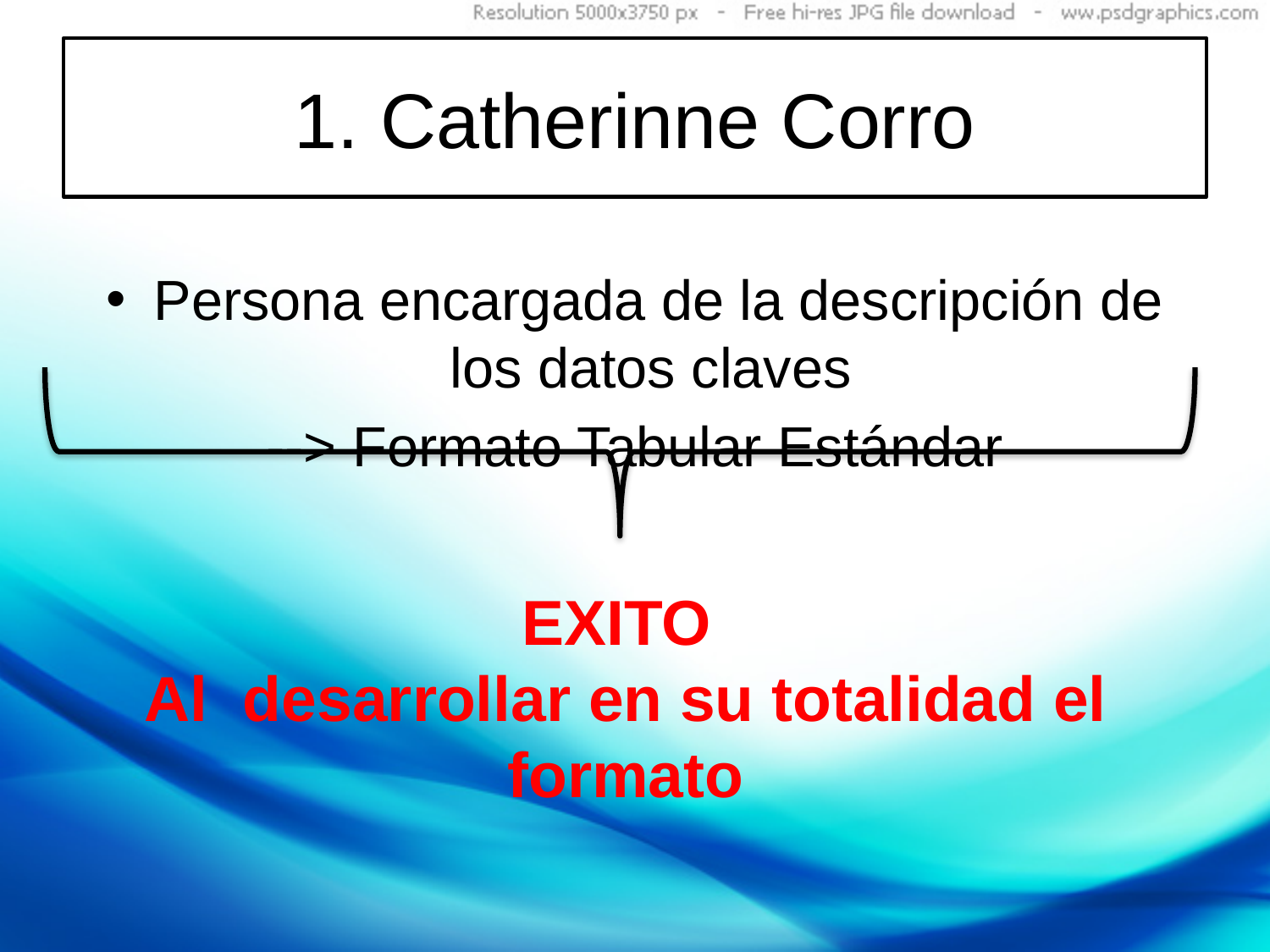

# 1. Catherinne Corro
Persona encargada de la descripción de los datos claves
--> Formato Tabular Estándar

EXITO
Al  desarrollar en su totalidad el formato